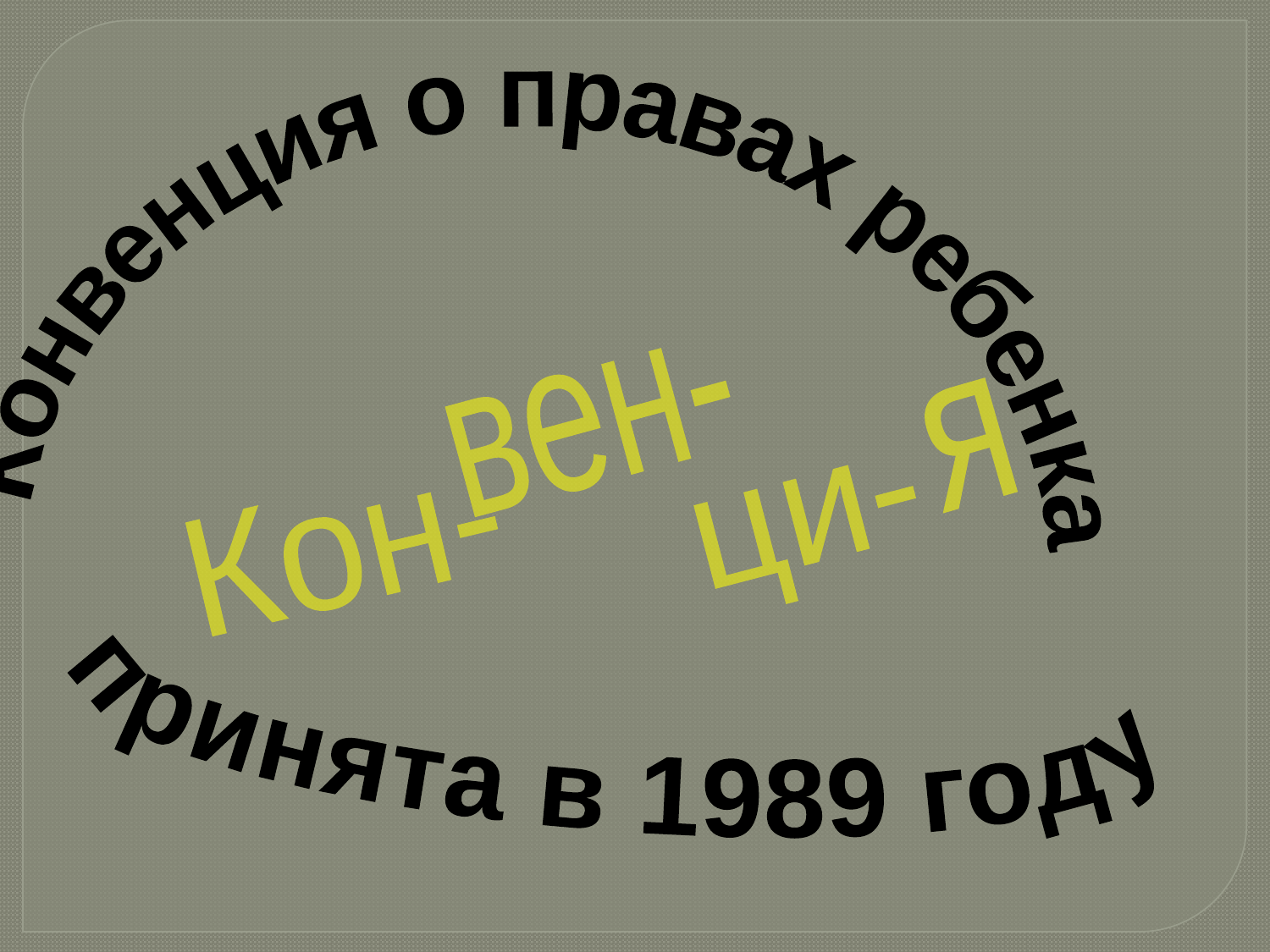

Конвенция о правах ребенка
вен-
я
ци-
Кон-
принята в 1989 году